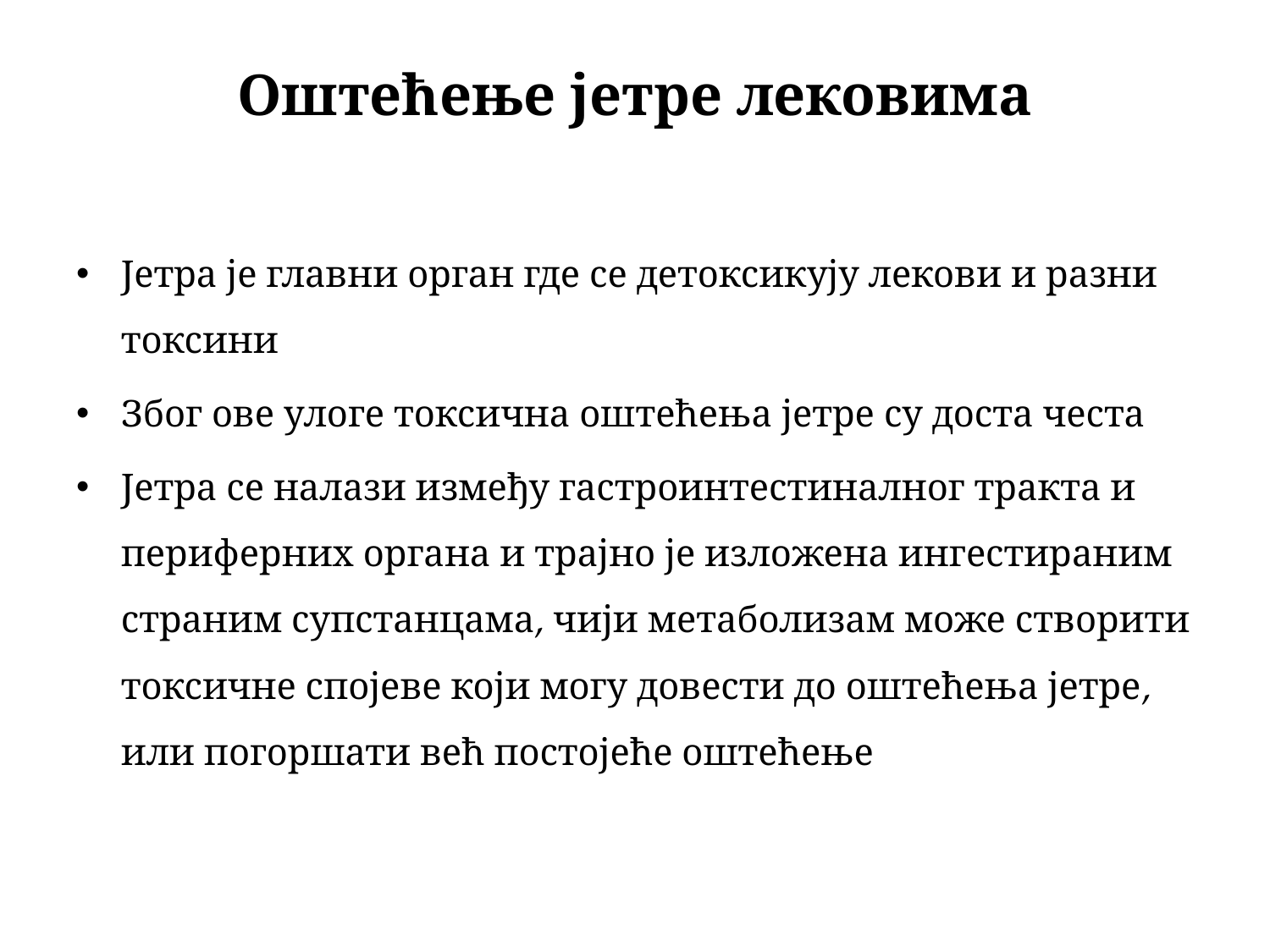

# Оштећење јетре лековима
Јетра је главни орган где се детоксикују лекови и разни токсини
Због ове улоге токсична оштећења јетре су доста честа
Јетра се налази између гастроинтестиналног тракта и периферних органа и трајно је изложена ингестираним страним супстанцама, чији метаболизам може створити токсичне спојеве који могу довести до оштећења јетре, или погоршати већ постојеће оштећење